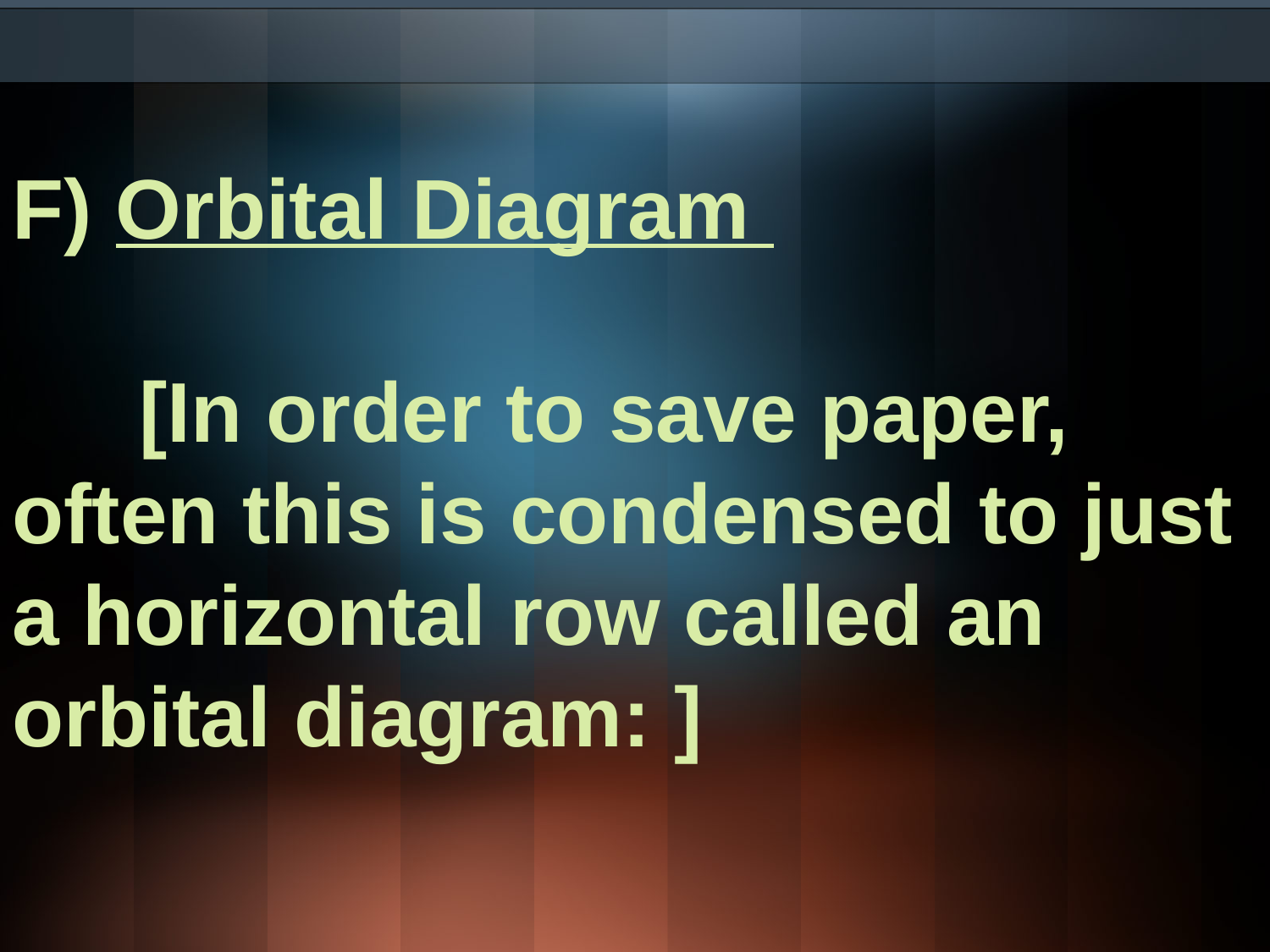

F) Orbital Diagram

	[In order to save paper, often this is condensed to just a horizontal row called an orbital diagram: ]